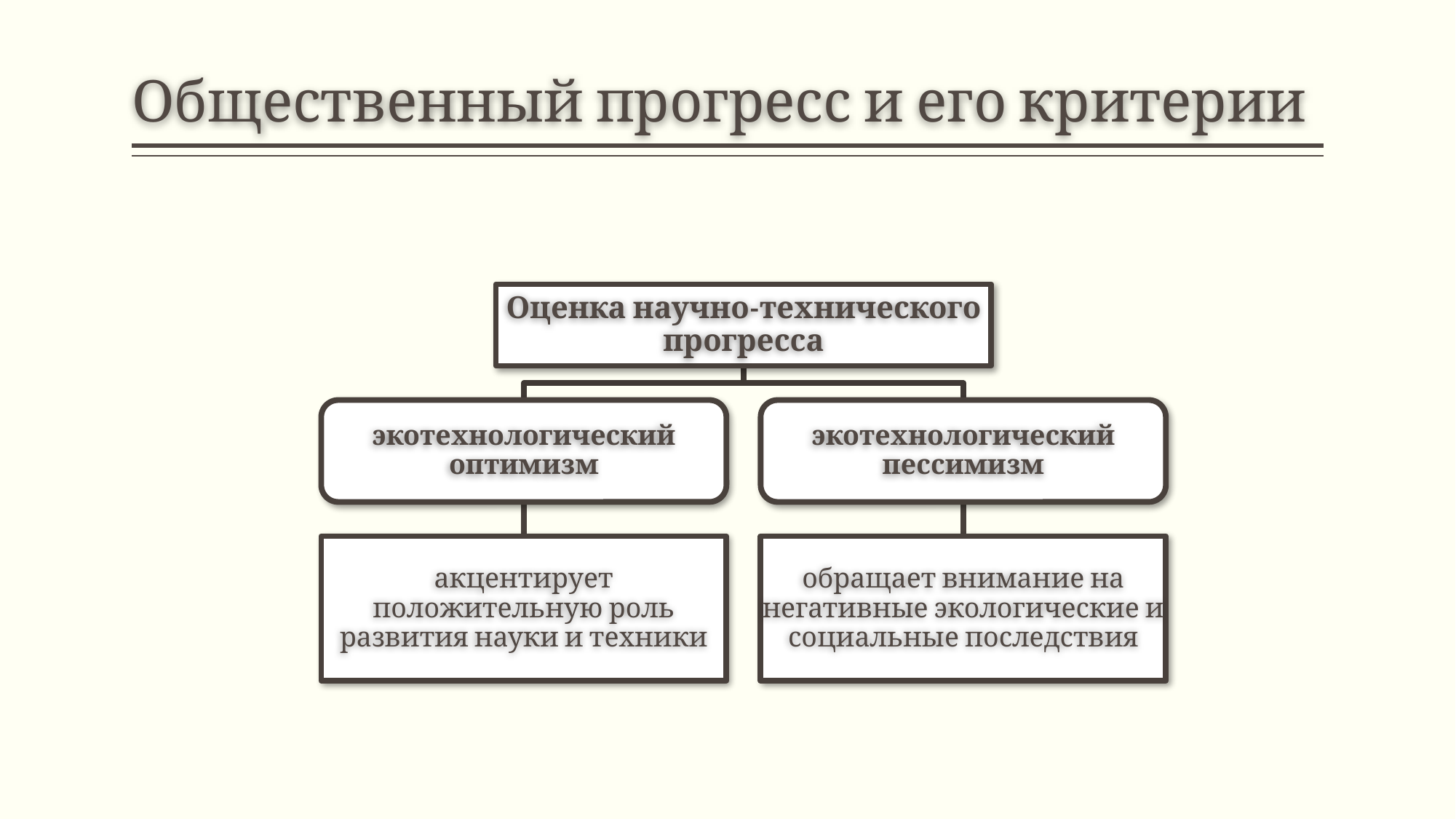

# Общественный прогресс и его критерии

Оценка научно-технического прогресса

экотехнологический оптимизм
экотехнологический пессимизм

акцентирует положительную роль развития науки и техники

обращает внимание на негативные экологические и социальные последствия